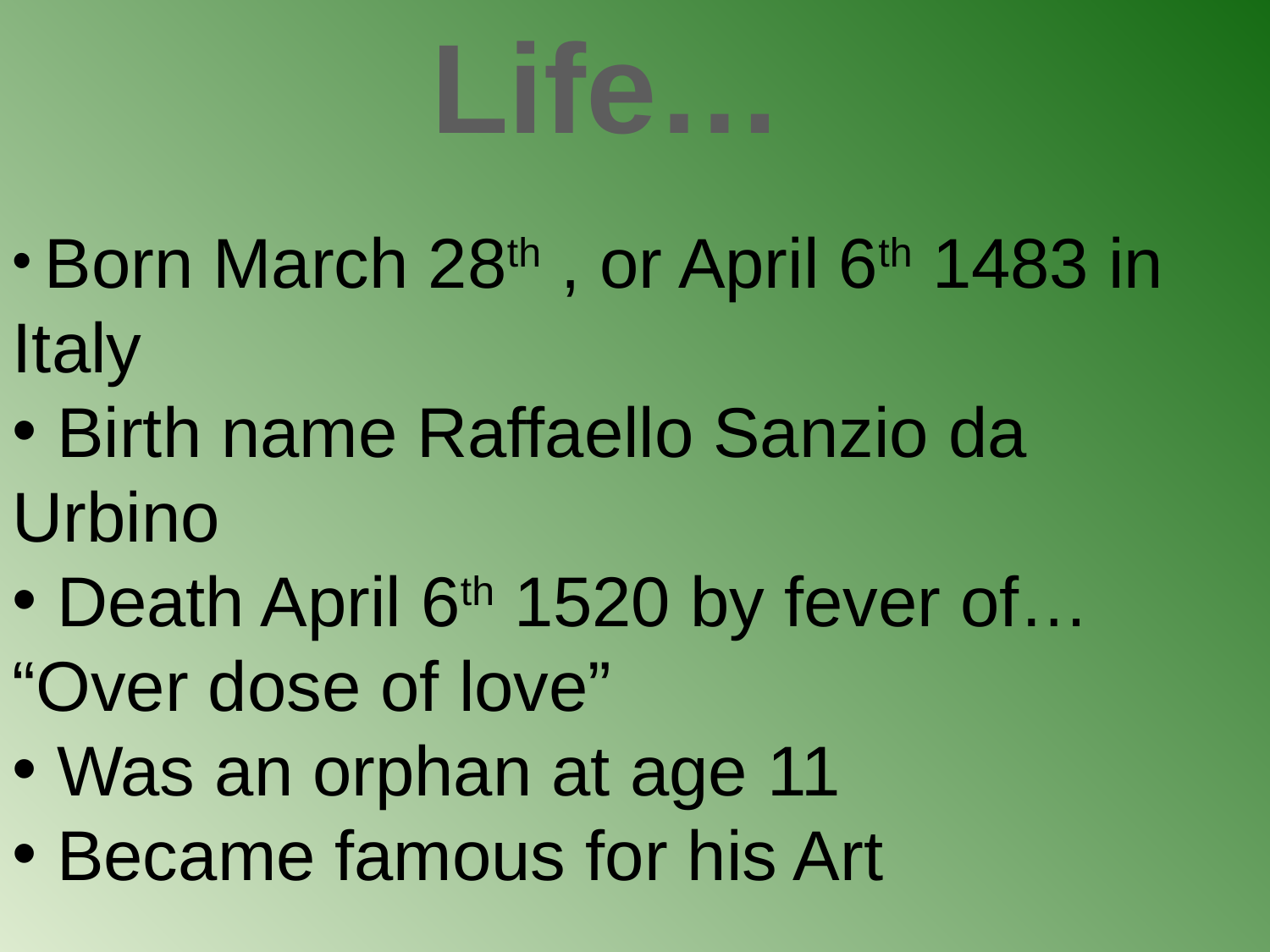

Life…
 Born March 28th , or April 6th 1483 in Italy
 Birth name Raffaello Sanzio da Urbino
 Death April 6th 1520 by fever of…  “Over dose of love”
 Was an orphan at age 11
 Became famous for his Art